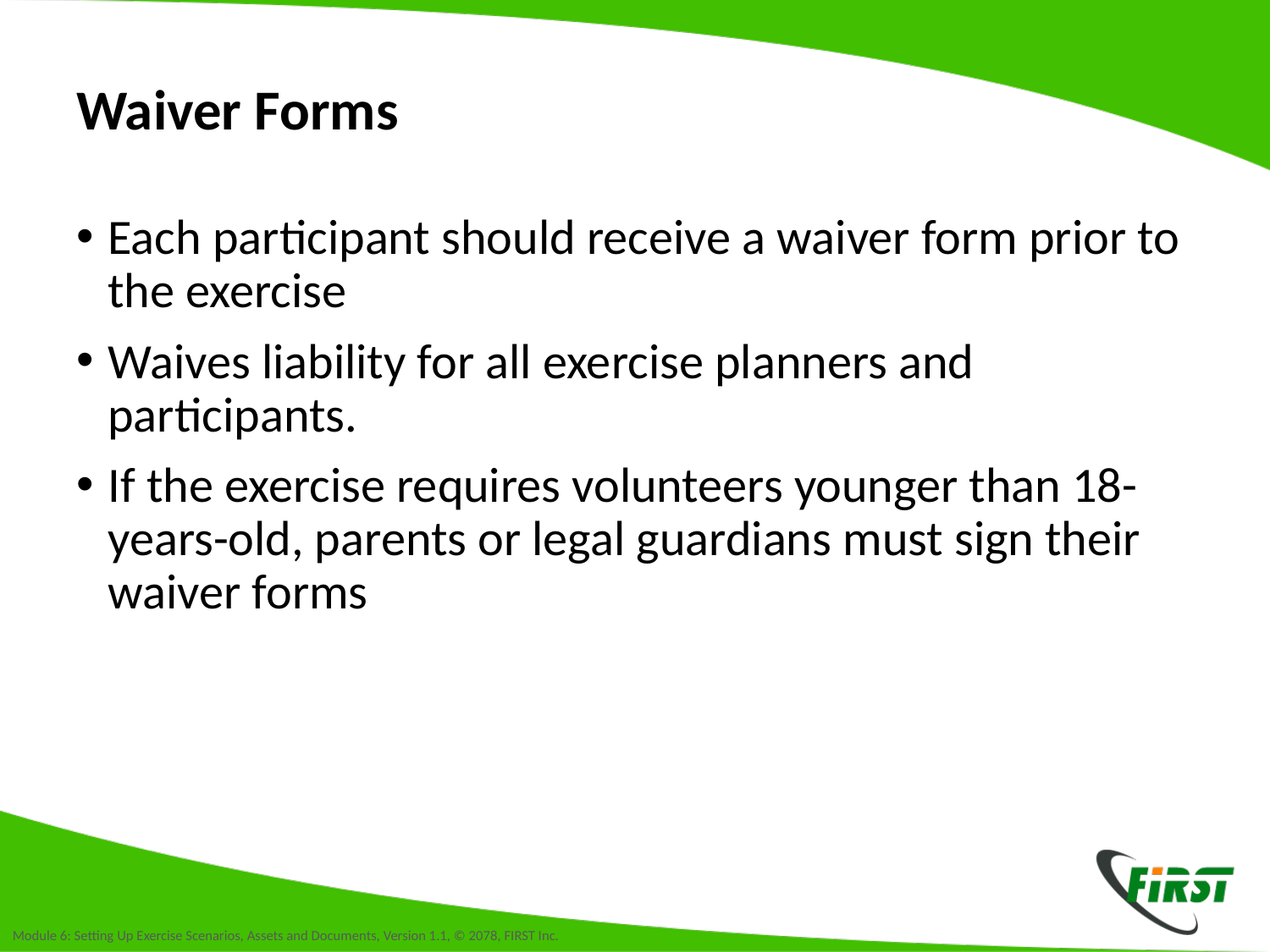

# Waiver Forms
Each participant should receive a waiver form prior to the exercise
Waives liability for all exercise planners and participants.
If the exercise requires volunteers younger than 18-years-old, parents or legal guardians must sign their waiver forms